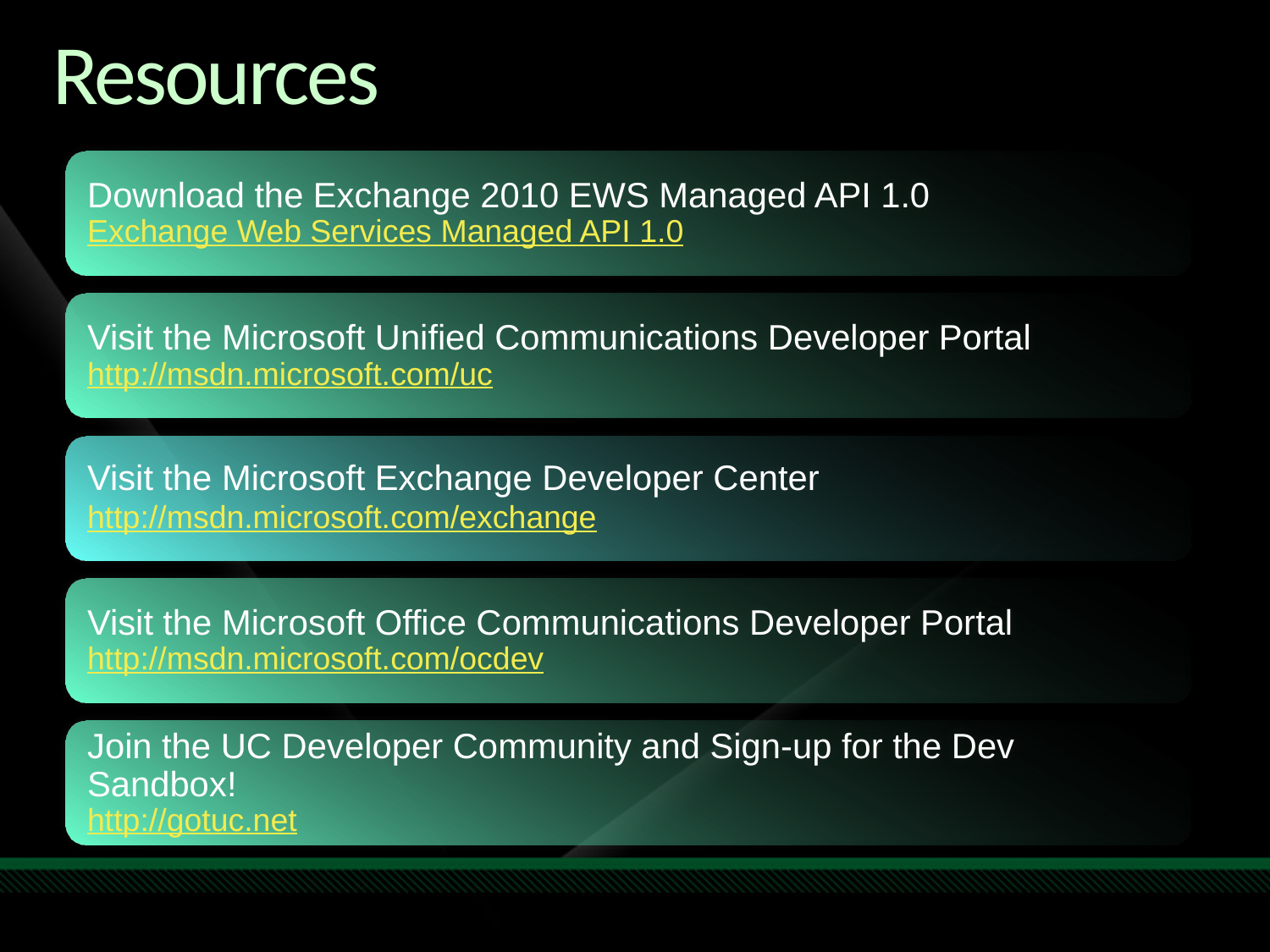

# Resources
Download the Exchange 2010 EWS Managed API 1.0
Exchange Web Services Managed API 1.0
Visit the Microsoft Unified Communications Developer Portal
http://msdn.microsoft.com/uc
Visit the Microsoft Exchange Developer Center
http://msdn.microsoft.com/exchange
Visit the Microsoft Office Communications Developer Portal
http://msdn.microsoft.com/ocdev
Join the UC Developer Community and Sign-up for the Dev Sandbox!
http://gotuc.net